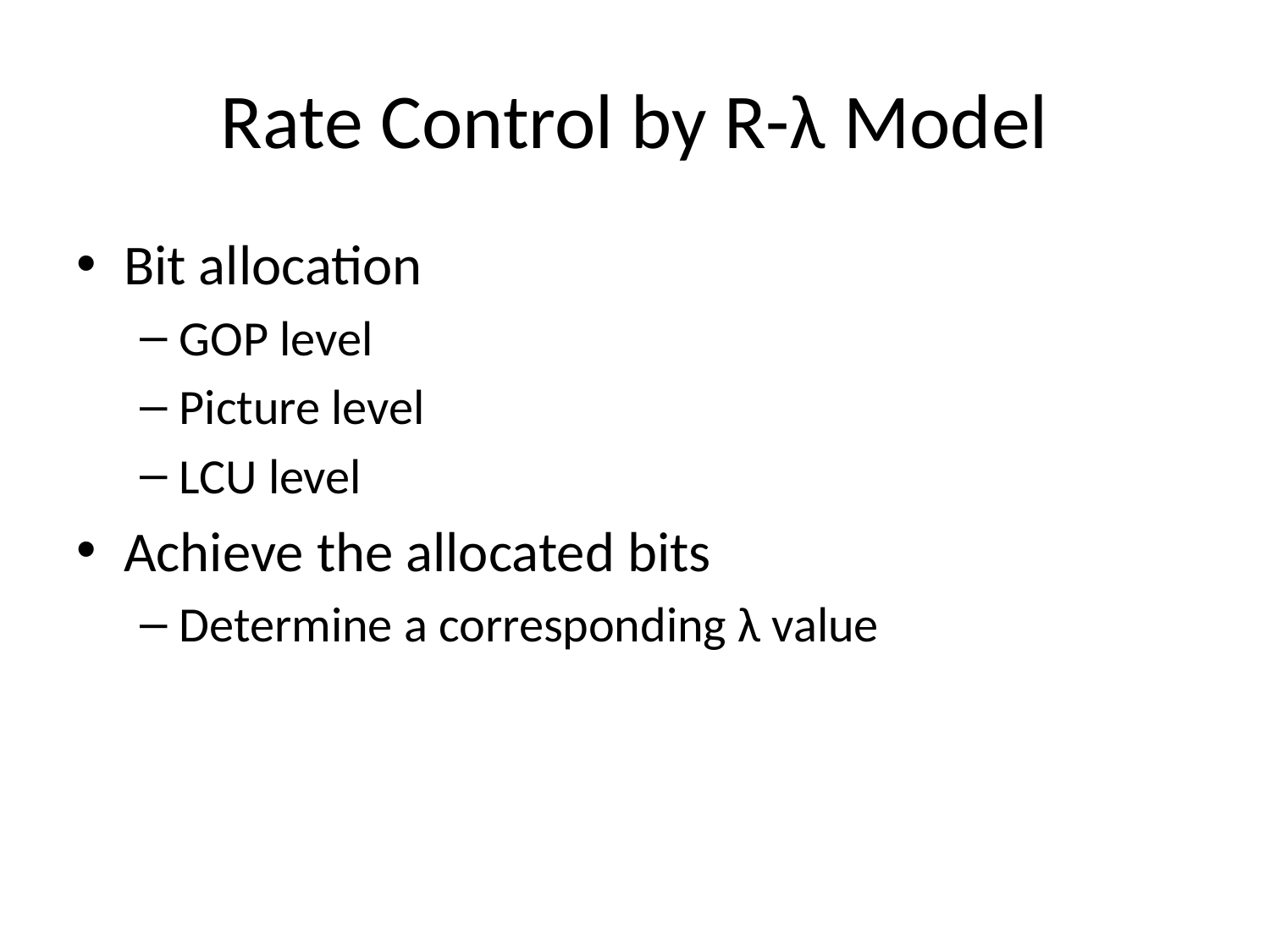

# Rate Control by R-λ Model
Bit allocation
GOP level
Picture level
LCU level
Achieve the allocated bits
Determine a corresponding λ value